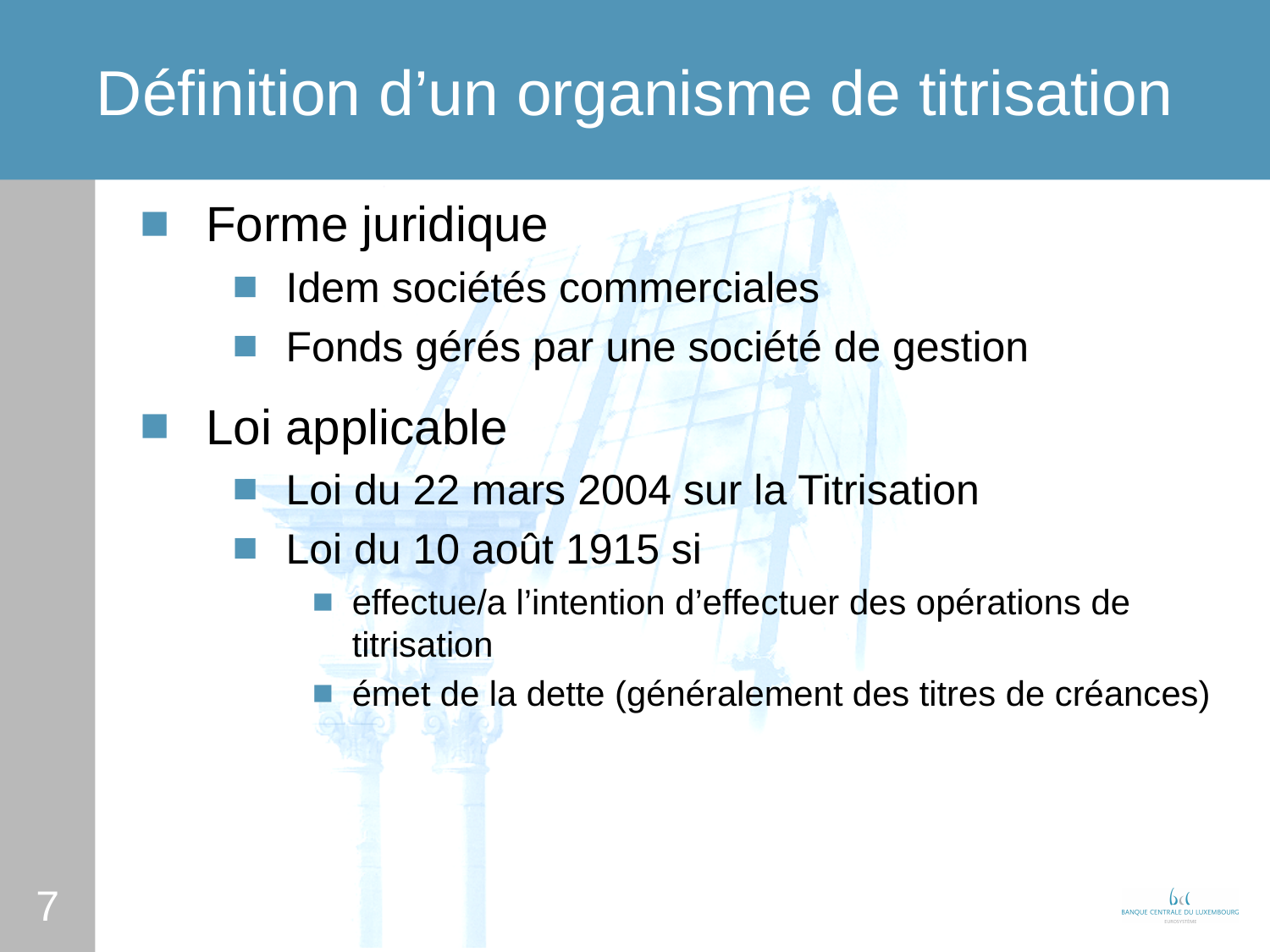

# Définition d’un organisme de titrisation
Forme juridique
Idem sociétés commerciales
Fonds gérés par une société de gestion
Loi applicable
Loi du 22 mars 2004 sur la Titrisation
Loi du 10 août 1915 si
effectue/a l’intention d’effectuer des opérations de titrisation
émet de la dette (généralement des titres de créances)
7